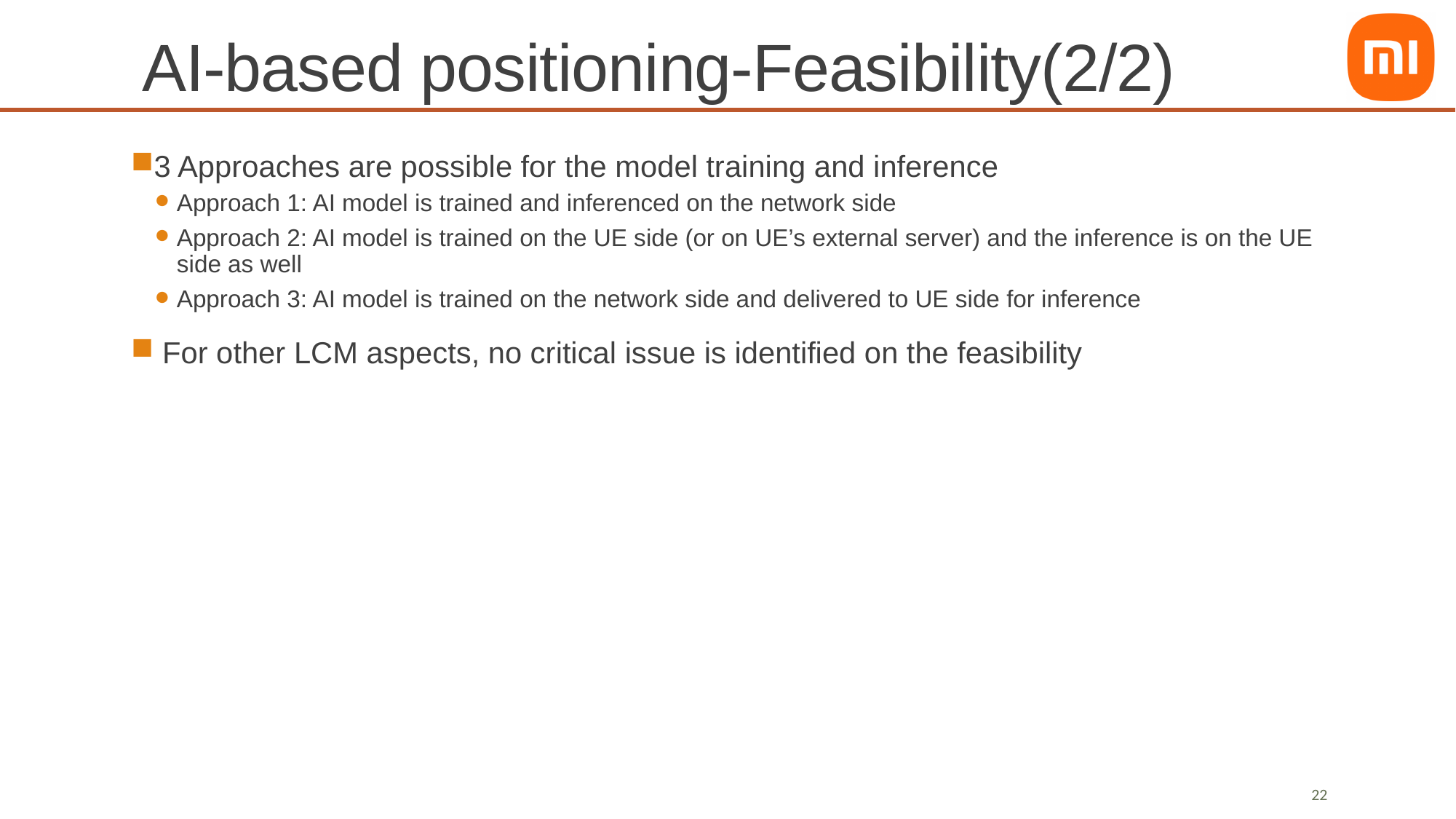

# AI-based positioning-Feasibility(2/2)
3 Approaches are possible for the model training and inference
Approach 1: AI model is trained and inferenced on the network side
Approach 2: AI model is trained on the UE side (or on UE’s external server) and the inference is on the UE side as well
Approach 3: AI model is trained on the network side and delivered to UE side for inference
 For other LCM aspects, no critical issue is identified on the feasibility